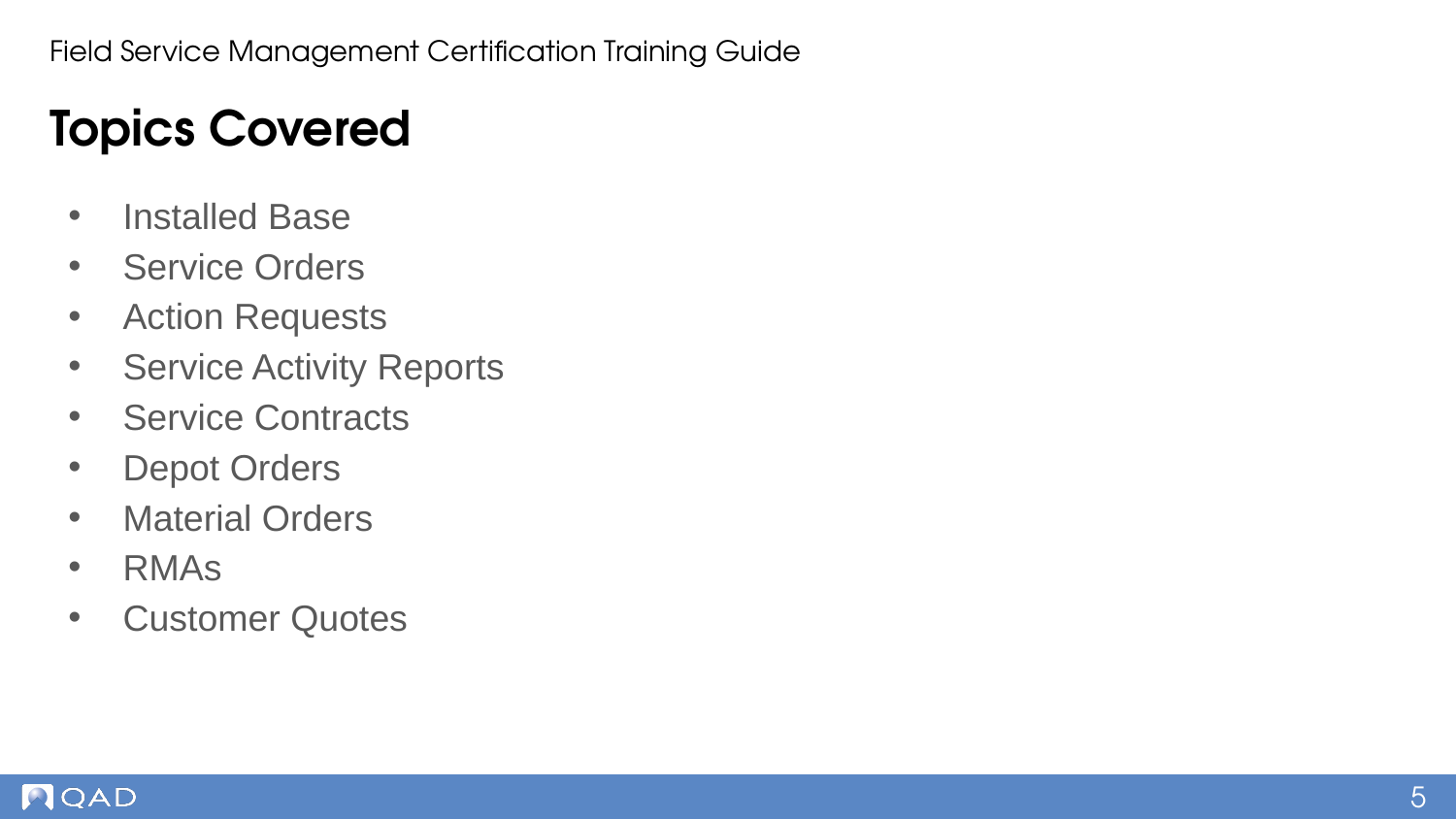

Field Service Management Certification Training Guide
# Topics Covered
Installed Base
Service Orders
Action Requests
Service Activity Reports
Service Contracts
Depot Orders
Material Orders
RMAs
Customer Quotes

5